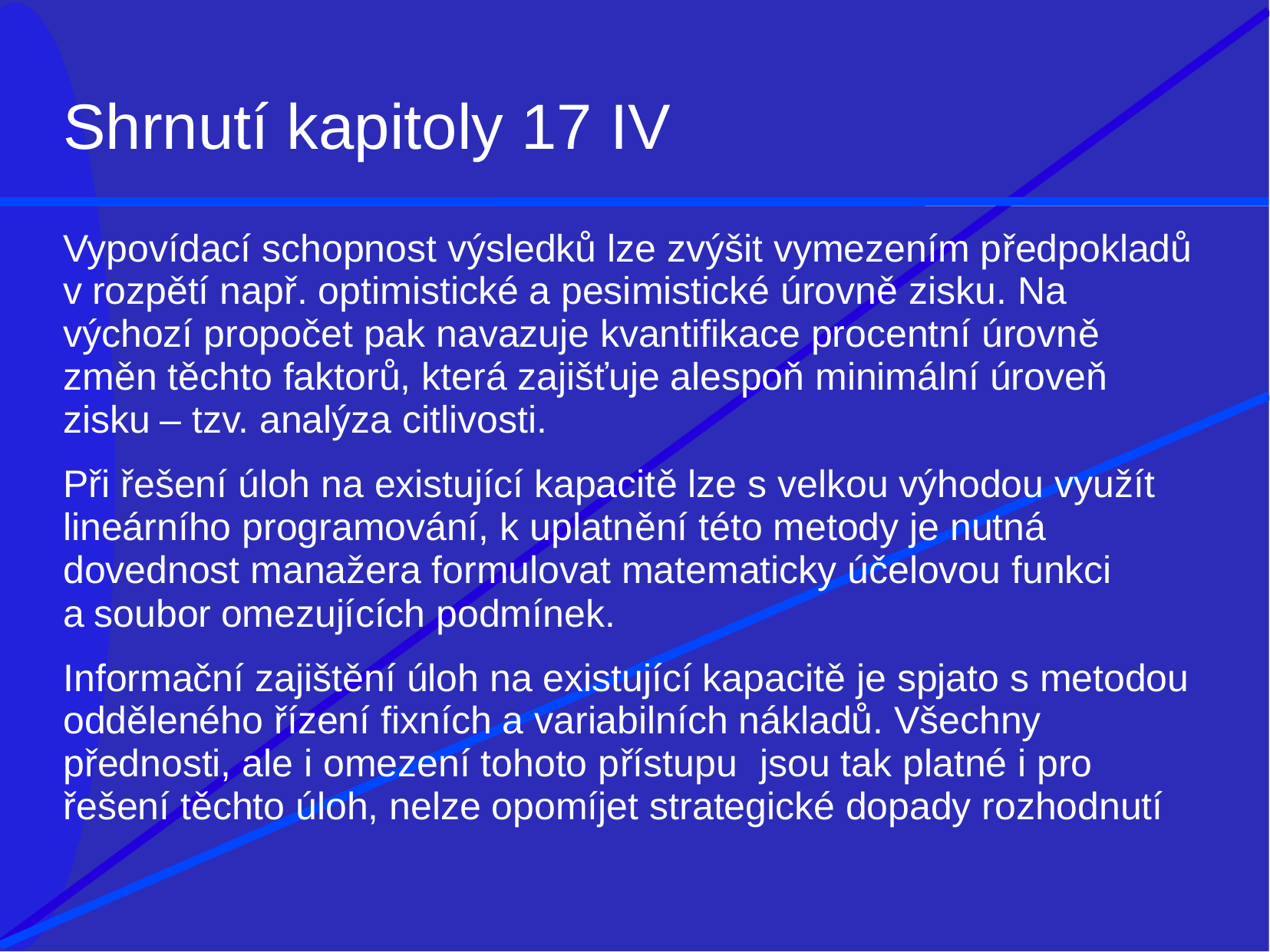

# Shrnutí kapitoly 17 IV
Vypovídací schopnost výsledků lze zvýšit vymezením předpokladů v rozpětí např. optimistické a pesimistické úrovně zisku. Na výchozí propočet pak navazuje kvantifikace procentní úrovně změn těchto faktorů, která zajišťuje alespoň minimální úroveň zisku – tzv. analýza citlivosti.
Při řešení úloh na existující kapacitě lze s velkou výhodou využít lineárního programování, k uplatnění této metody je nutná dovednost manažera formulovat matematicky účelovou funkci
a soubor omezujících podmínek.
Informační zajištění úloh na existující kapacitě je spjato s metodou odděleného řízení fixních a variabilních nákladů. Všechny přednosti, ale i omezení tohoto přístupu	jsou tak platné i pro řešení těchto úloh, nelze opomíjet strategické dopady rozhodnutí